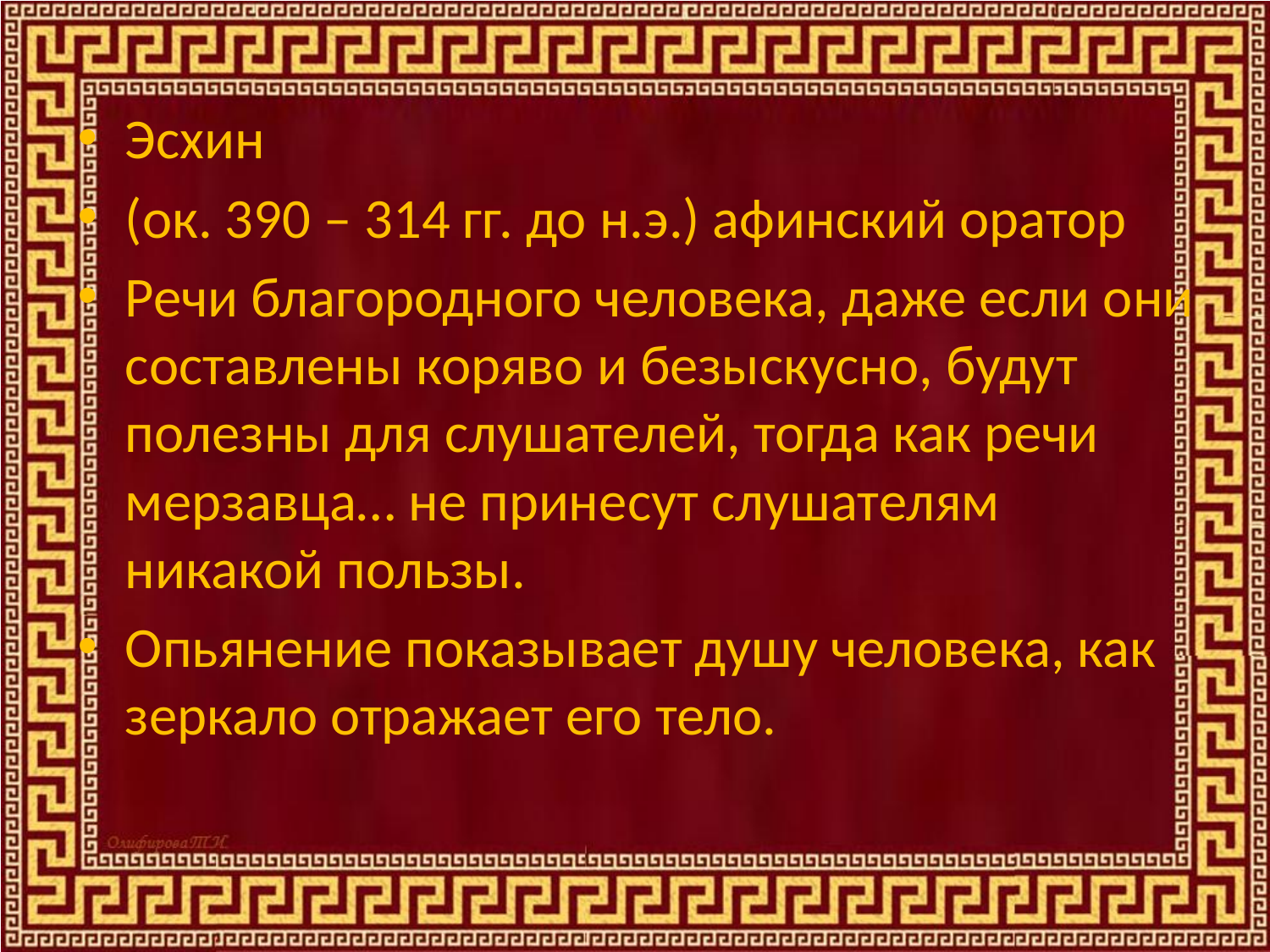

Эсхин
(ок. 390 – 314 гг. до н.э.) афинский оратор
Речи благородного человека, даже если они составлены коряво и безыскусно, будут полезны для слушателей, тогда как речи мерзавца… не принесут слушателям никакой пользы.
Опьянение показывает душу человека, как зеркало отражает его тело.